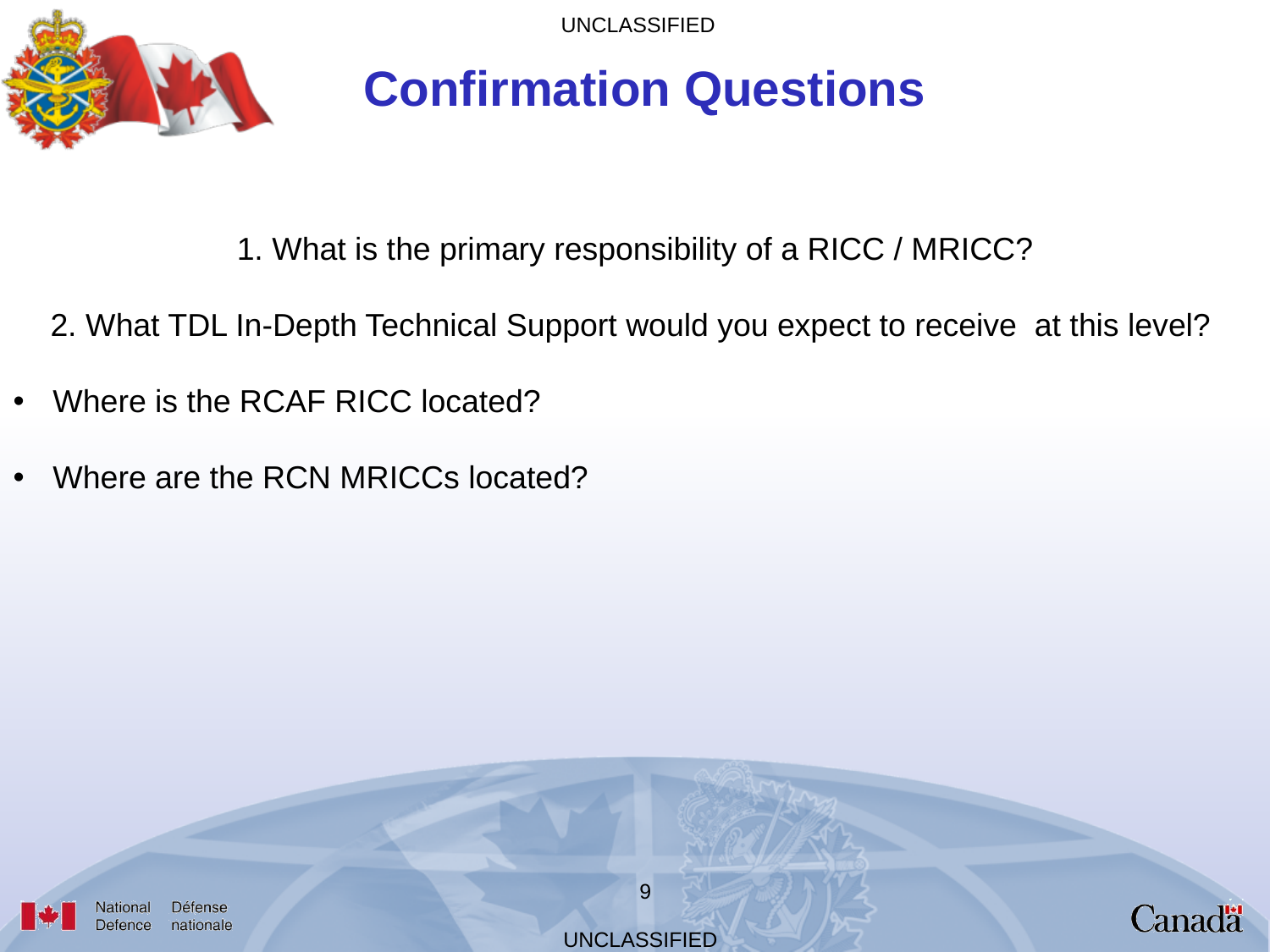

Confirmation Questions
1. What is the primary responsibility of a RICC / MRICC?

2. What TDL In-Depth Technical Support would you expect to receive  at this level?

Where is the RCAF RICC located?

Where are the RCN MRICCs located?